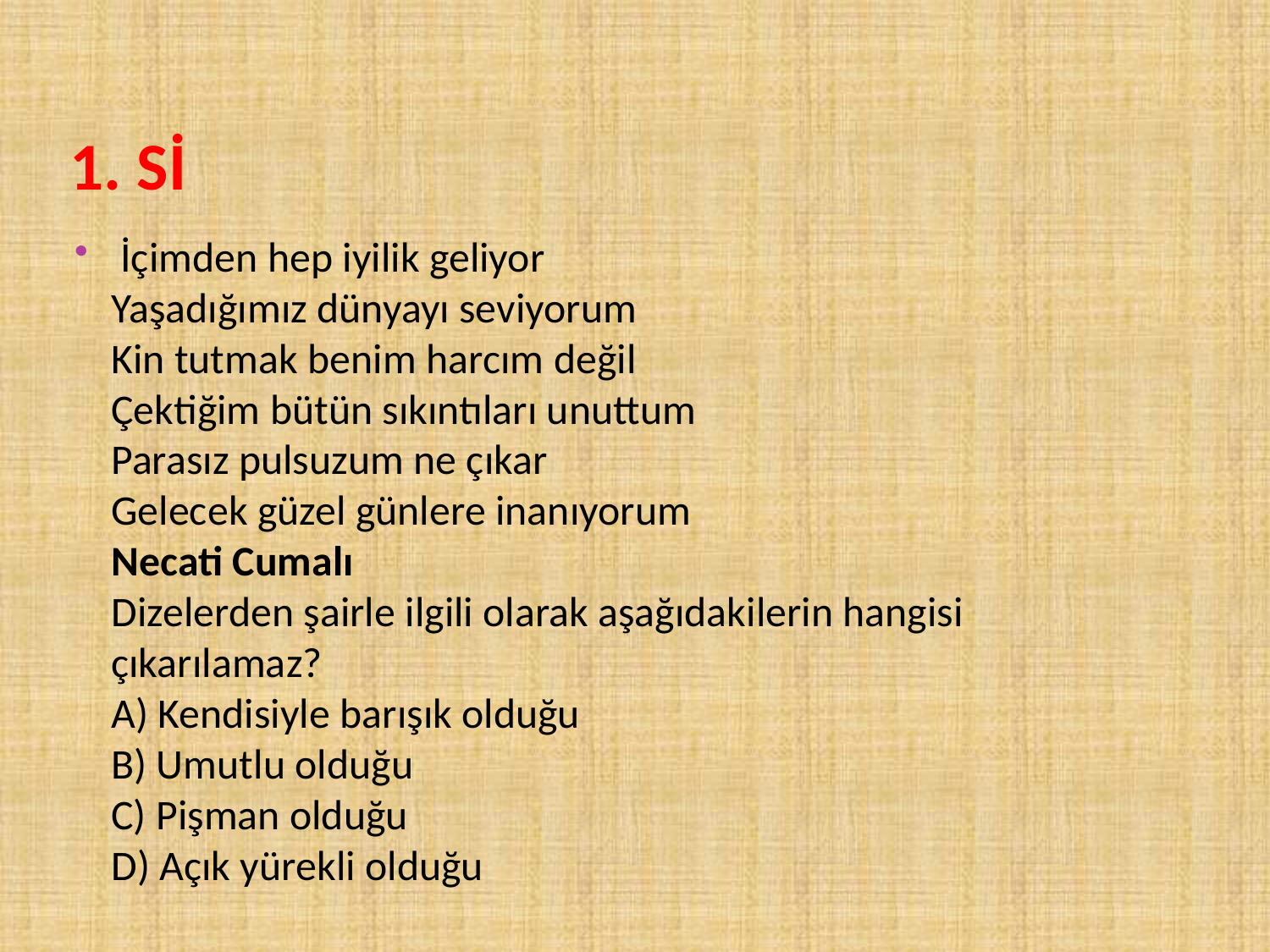

# 1. sİ
 İçimden hep iyilik geliyor
Yaşadığımız dünyayı seviyorum
Kin tutmak benim harcım değil
Çektiğim bütün sıkıntıları unuttum
Parasız pulsuzum ne çıkar
Gelecek güzel günlere inanıyorum
Necati Cumalı
Dizelerden şairle ilgili olarak aşağıdakilerin hangisi çıkarılamaz?
A) Kendisiyle barışık olduğu
B) Umutlu olduğu
C) Pişman olduğu
D) Açık yürekli olduğu